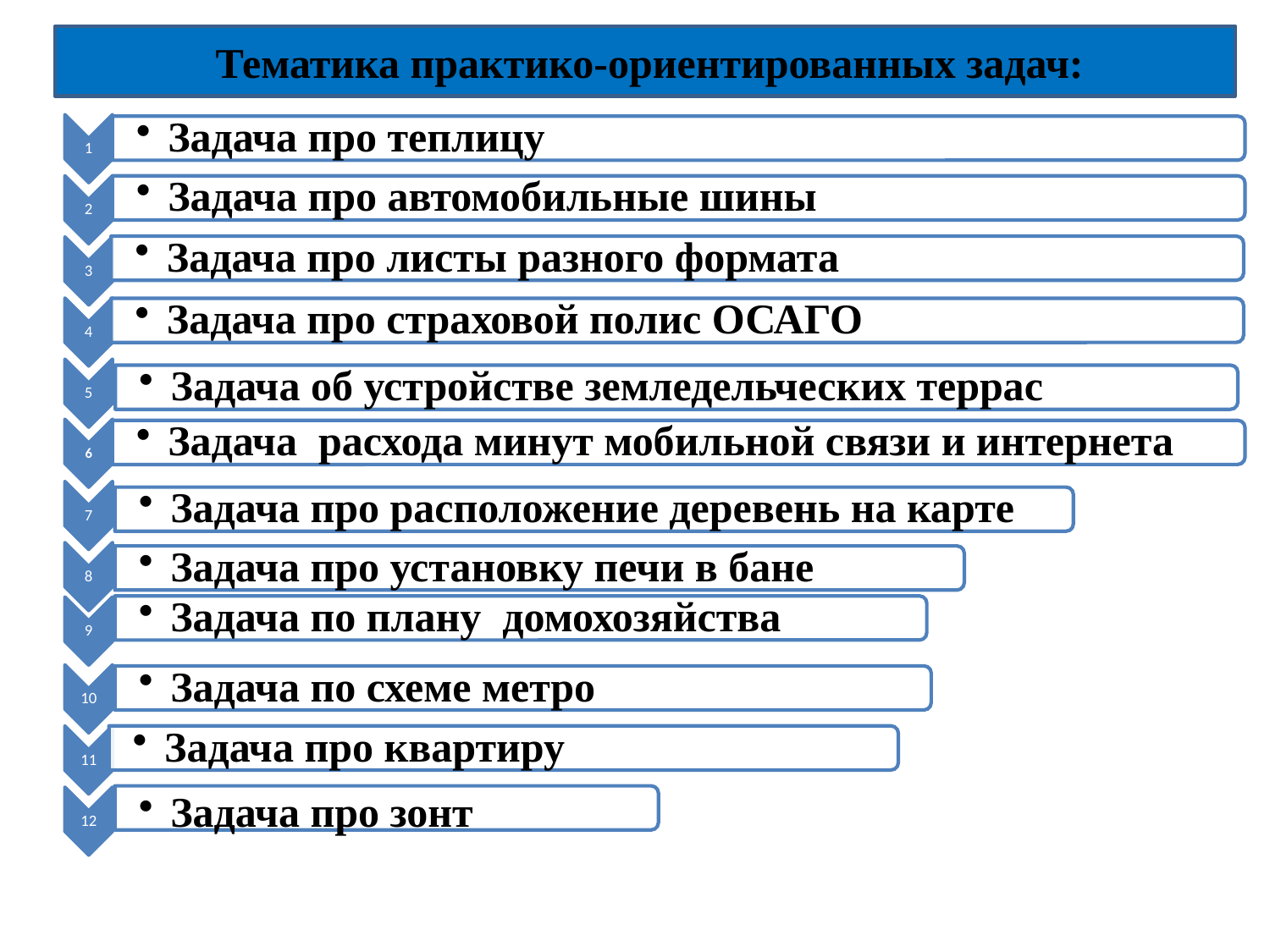

Тематика практико-ориентированных задач:
1
Задача про теплицу
2
Задача про автомобильные шины
3
Задача про листы разного формата
4
Задача про страховой полис ОСАГО
5
Задача об устройстве земледельческих террас
6
Задача  расхода минут мобильной связи и интернета
7
Задача про расположение деревень на карте
8
Задача про установку печи в бане
9
Задача по плану  домохозяйства
10
Задача по схеме метро
11
Задача про квартиру
12

Задача про зонт